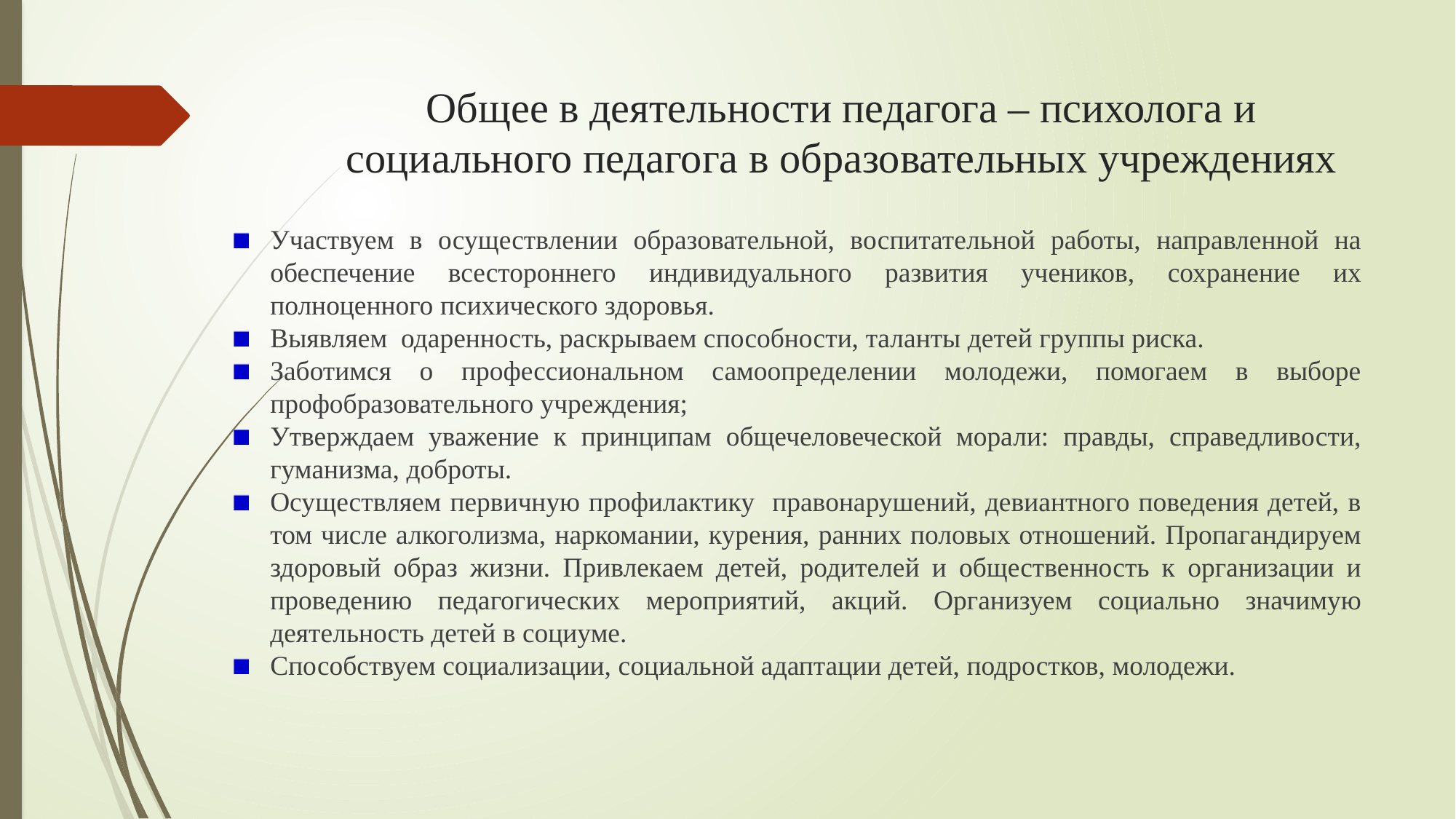

# Общее в деятельности педагога – психолога и социального педагога в образовательных учреждениях
Участвуем в осуществлении образовательной, воспитательной работы, направленной на обеспечение всестороннего индивидуального развития учеников, сохранение их полноценного психического здоровья.
Выявляем  одаренность, раскрываем способности, таланты детей группы риска.
Заботимся о профессиональном самоопределении молодежи, помогаем в выборе профобразовательного учреждения;
Утверждаем уважение к принципам общечеловеческой морали: правды, справедливости, гуманизма, доброты.
Осуществляем первичную профилактику  правонарушений, девиантного поведения детей, в том числе алкоголизма, наркомании, курения, ранних половых отношений. Пропагандируем здоровый образ жизни. Привлекаем детей, родителей и общественность к организации и проведению педагогических мероприятий, акций. Организуем социально значимую деятельность детей в социуме.
Способствуем социализации, социальной адаптации детей, подростков, молодежи.